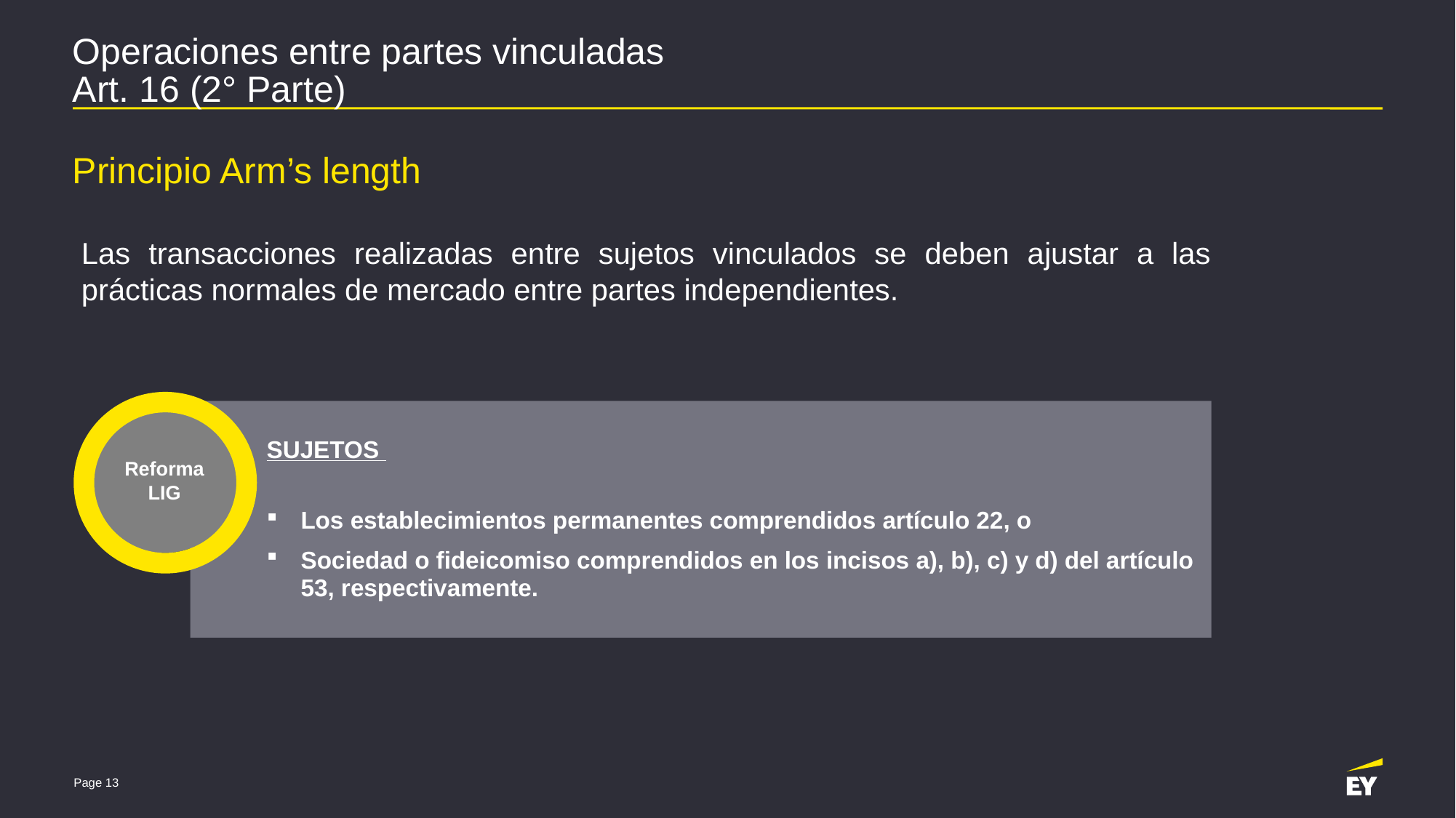

# Operaciones entre partes vinculadas Art. 16 (2° Parte)
Principio Arm’s length

Las transacciones realizadas entre sujetos vinculados se deben ajustar a las prácticas normales de mercado entre partes independientes.

SUJETOS

Los establecimientos permanentes comprendidos artículo 22, o
Sociedad o fideicomiso comprendidos en los incisos a), b), c) y d) del artículo 53, respectivamente.
Reforma
LIG
Page 13